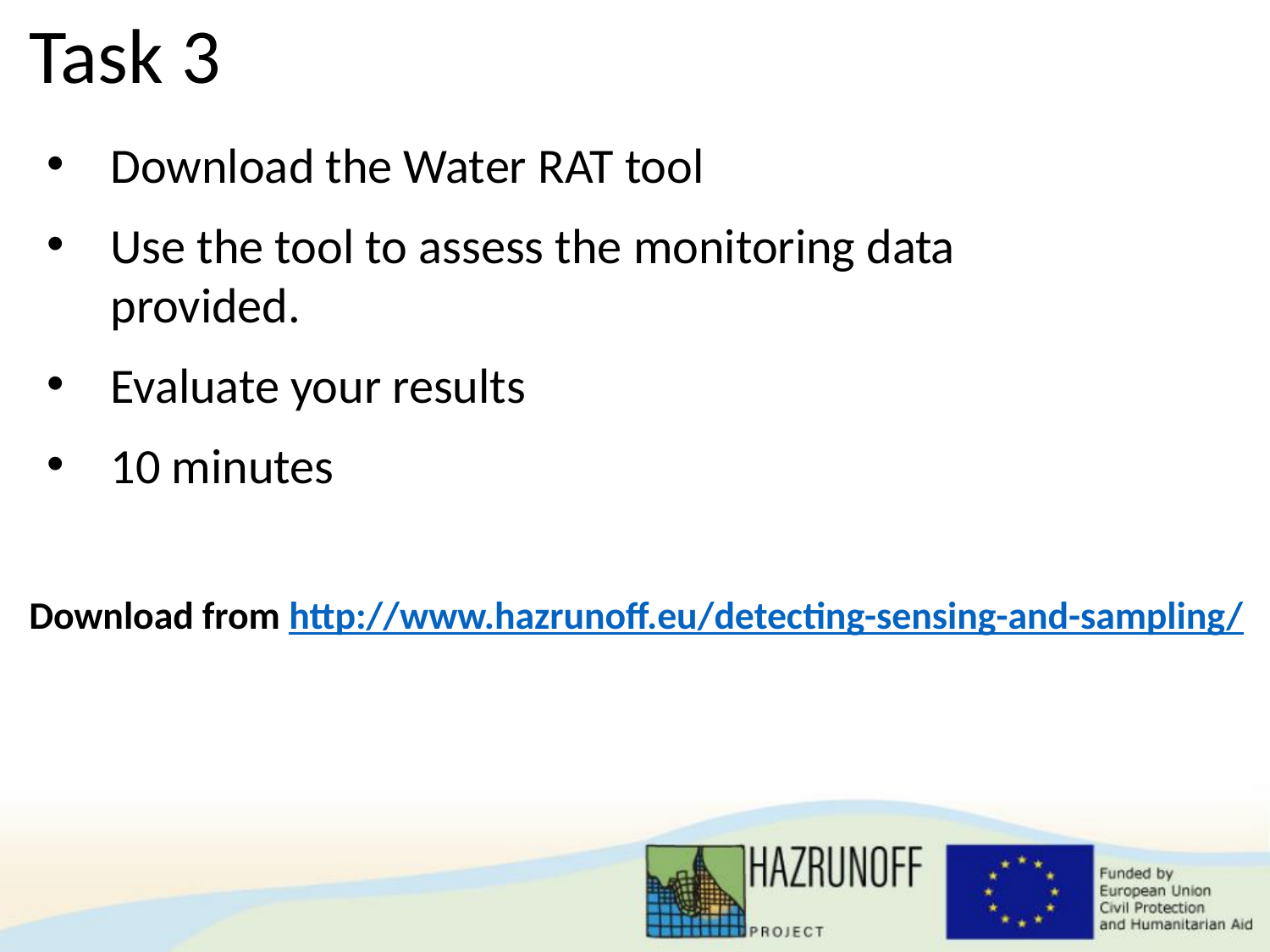

Task 3
Download the Water RAT tool
Use the tool to assess the monitoring data provided.
Evaluate your results
10 minutes

Download from http://www.hazrunoff.eu/detecting-sensing-and-sampling/